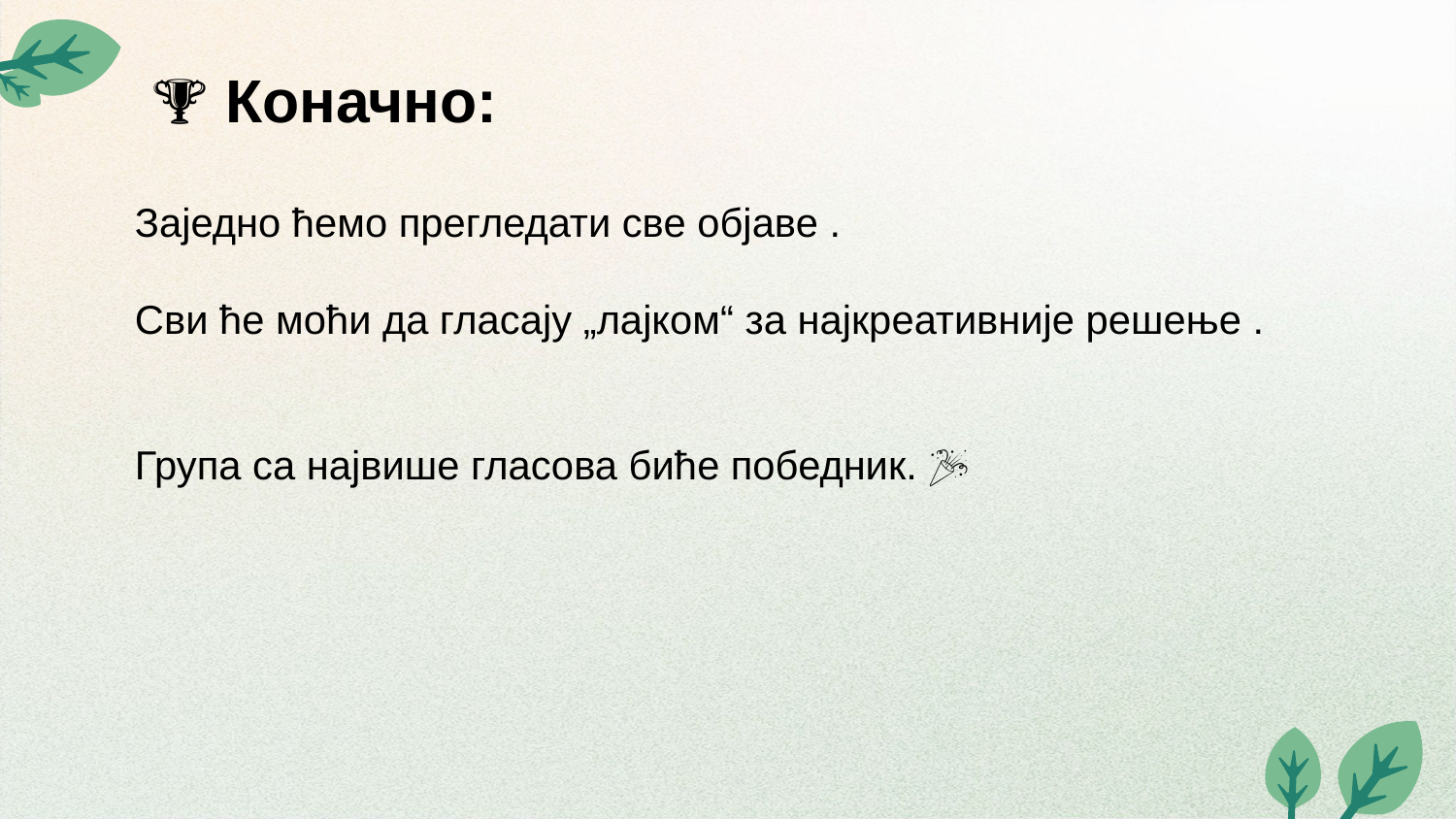

# 🏆 Коначно:
Заједно ћемо прегледати све објаве .

Сви ће моћи да гласају „лајком“ за најкреативније решење .

Група са највише гласова биће победник. 🎉